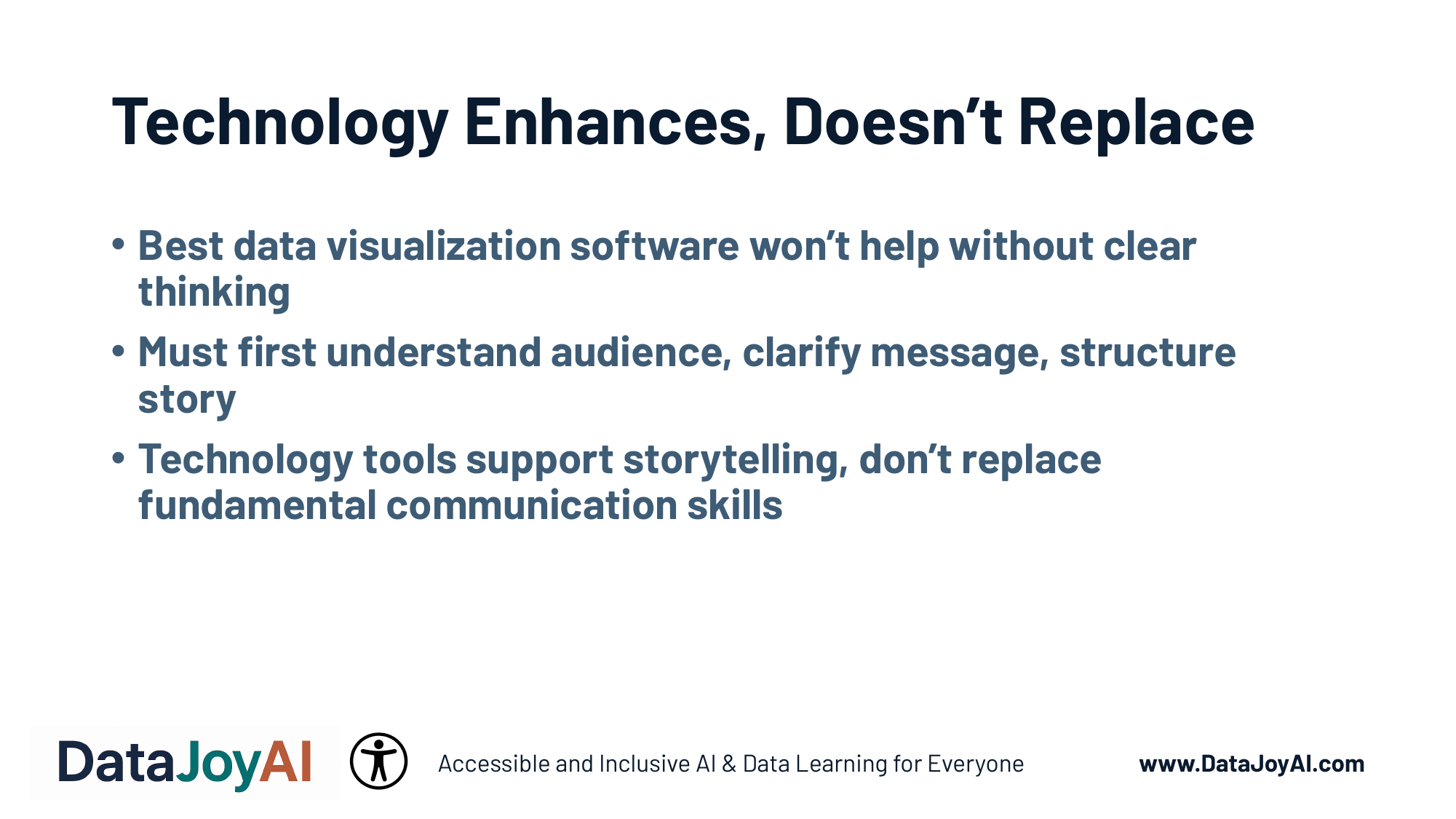

# Technology Enhances, Doesn’t Replace
Best data visualization software won’t help without clear thinking
Must first understand audience, clarify message, structure story
Technology tools support storytelling, don’t replace fundamental communication skills